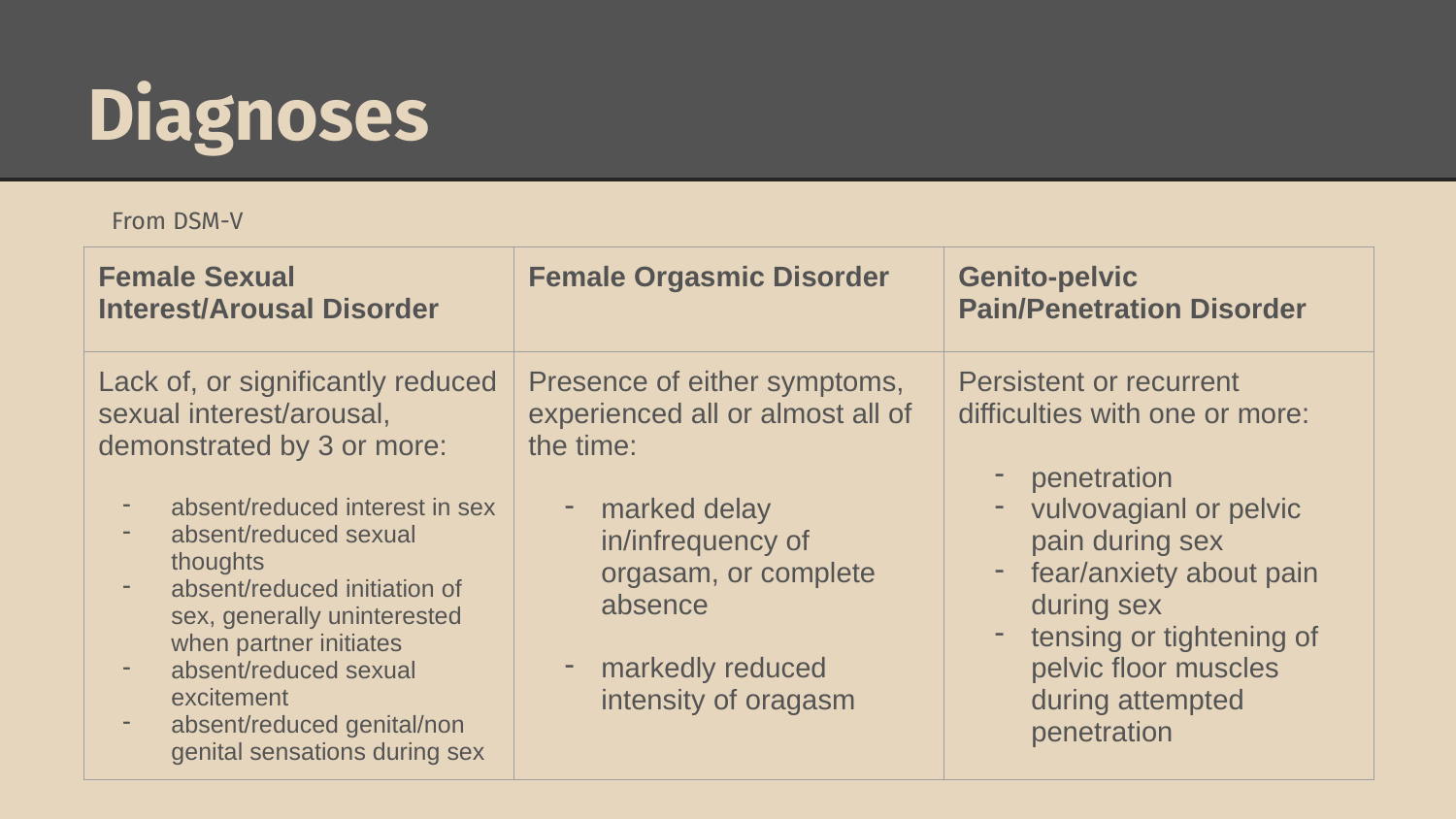

# Diagnoses
From DSM-V

| Female Sexual Interest/Arousal Disorder | Female Orgasmic Disorder | Genito-pelvic Pain/Penetration Disorder |
| --- | --- | --- |
| Lack of, or significantly reduced sexual interest/arousal, demonstrated by 3 or more: absent/reduced interest in sex absent/reduced sexual thoughts absent/reduced initiation of sex, generally uninterested when partner initiates absent/reduced sexual excitement absent/reduced genital/non genital sensations during sex | Presence of either symptoms, experienced all or almost all of the time: marked delay in/infrequency of orgasam, or complete absence markedly reduced intensity of oragasm | Persistent or recurrent difficulties with one or more: penetration vulvovagianl or pelvic pain during sex fear/anxiety about pain during sex tensing or tightening of pelvic floor muscles during attempted penetration |